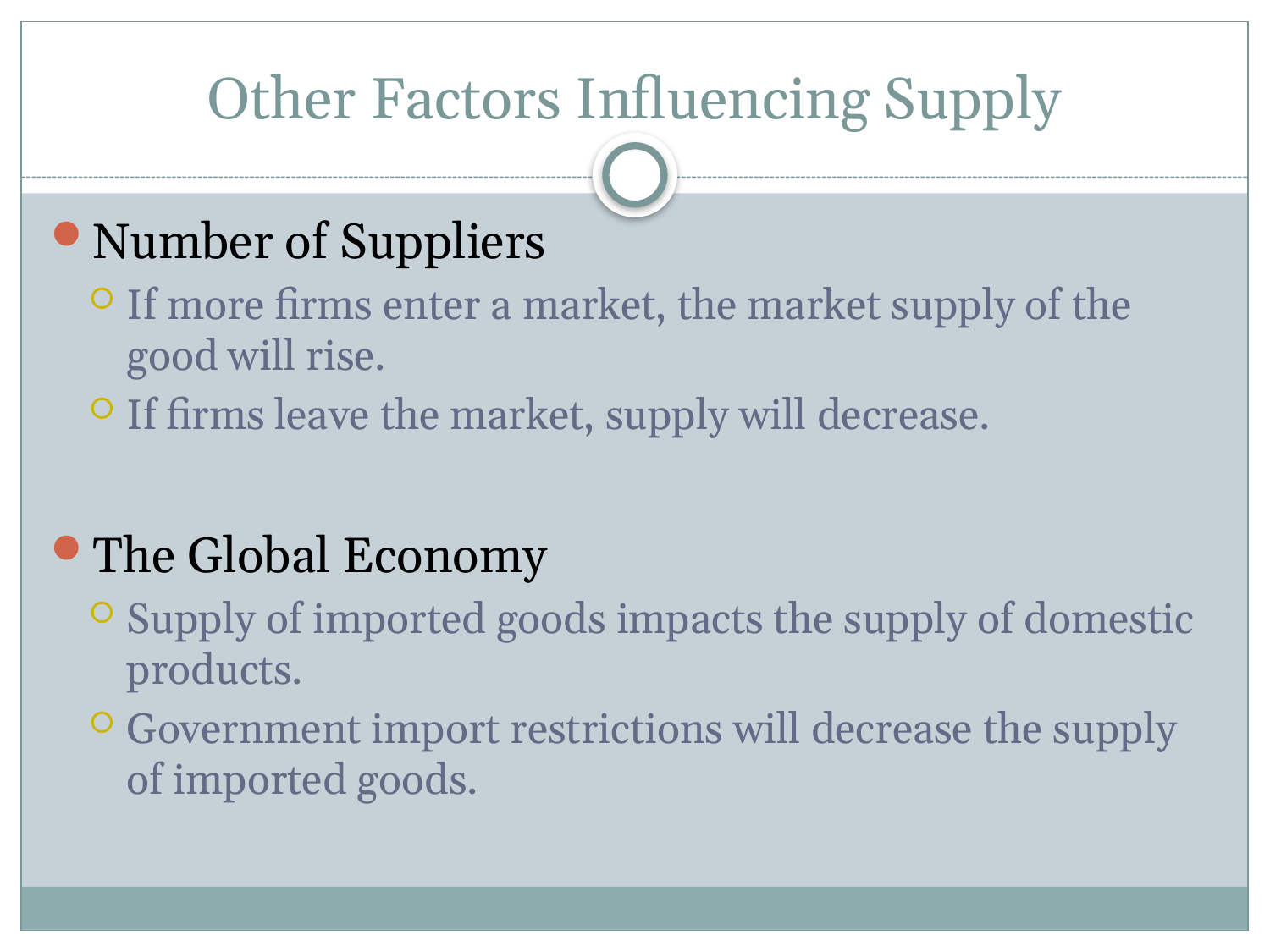

# Other Factors Influencing Supply
Number of Suppliers
If more firms enter a market, the market supply of the good will rise.
If firms leave the market, supply will decrease.

The Global Economy
Supply of imported goods impacts the supply of domestic products.
Government import restrictions will decrease the supply of imported goods.